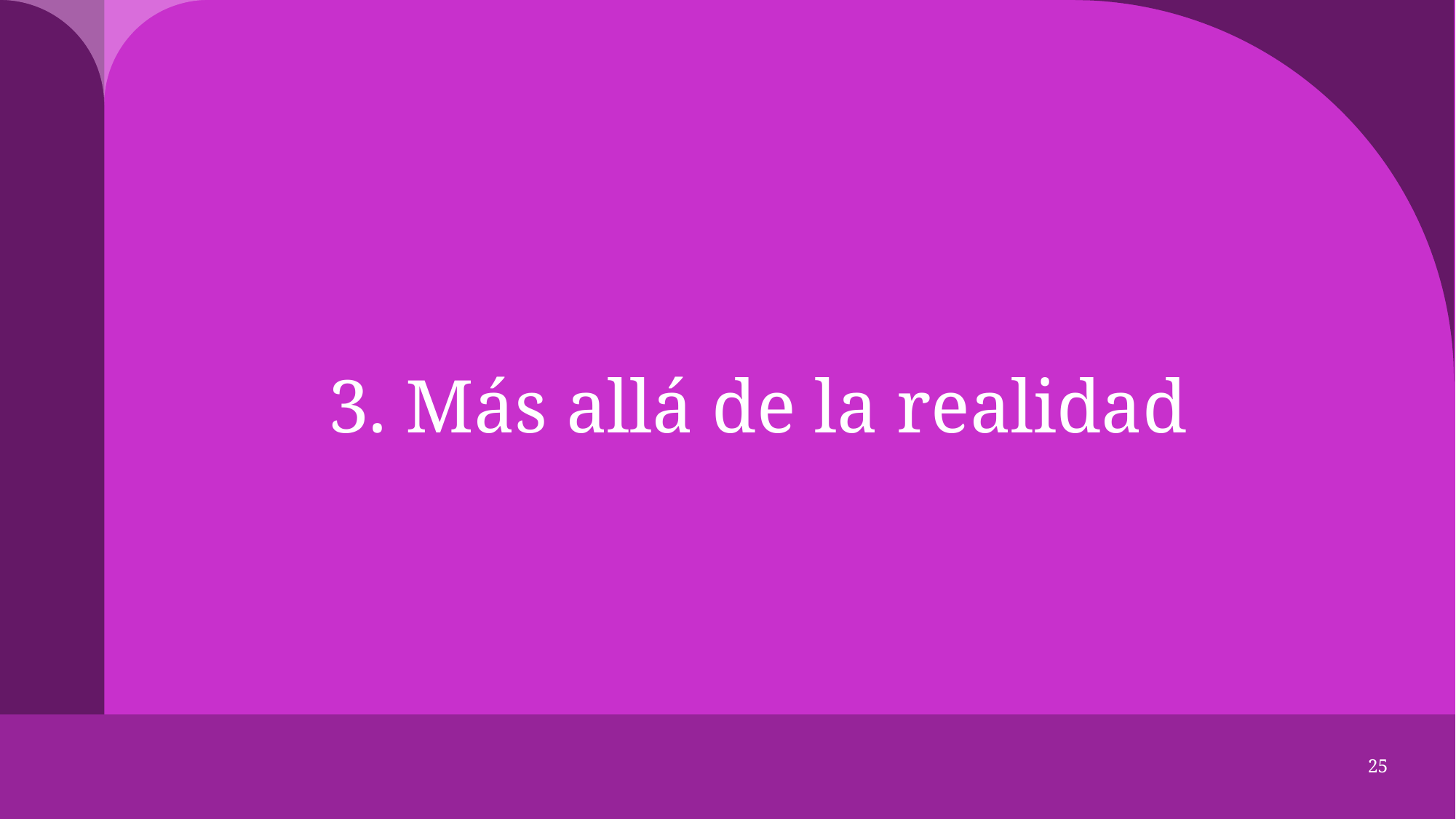

# 3. Más allá de la realidad
25